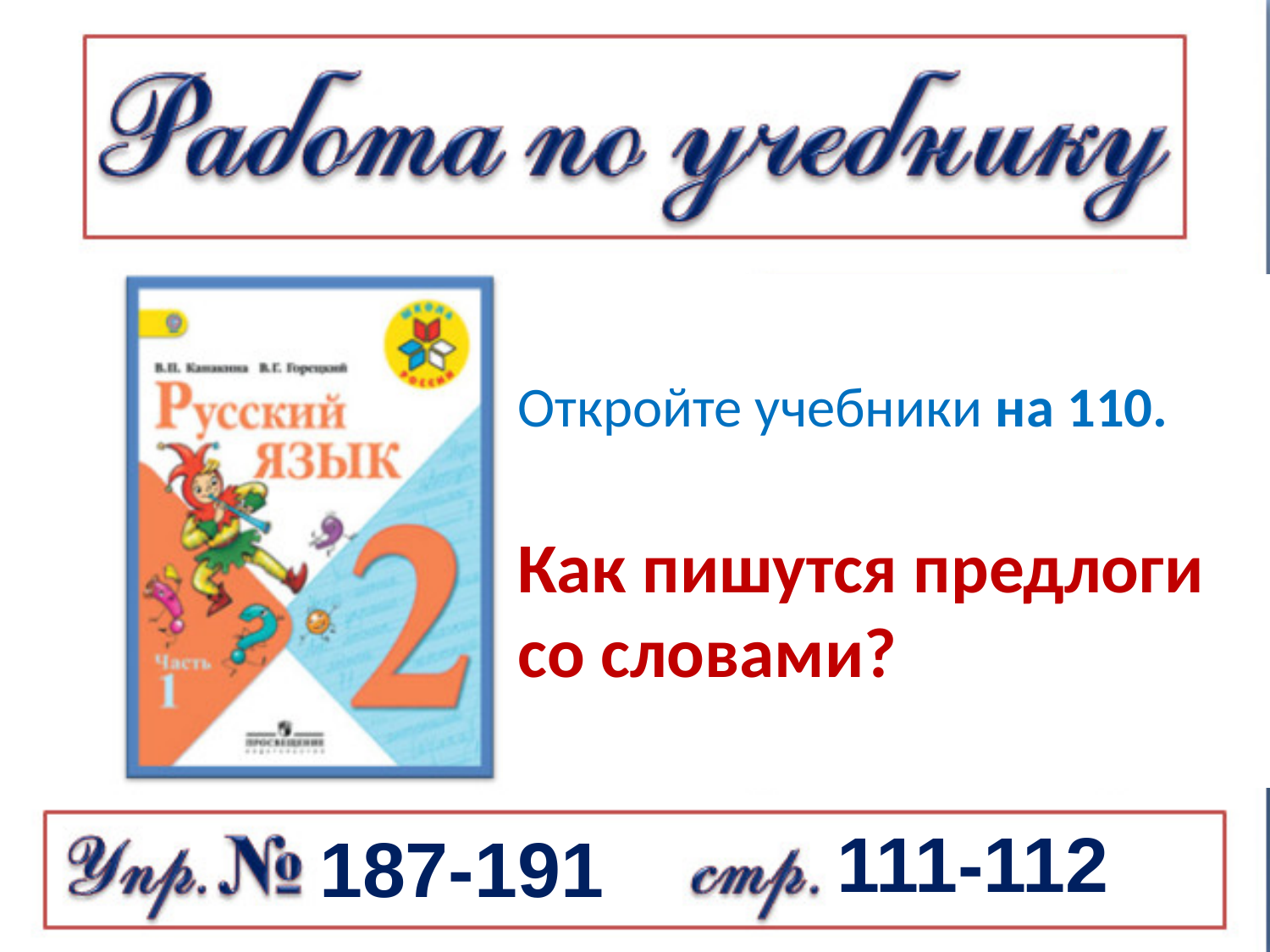

Откройте учебники на 110.

Как пишутся предлоги со словами?
111-112
187-191